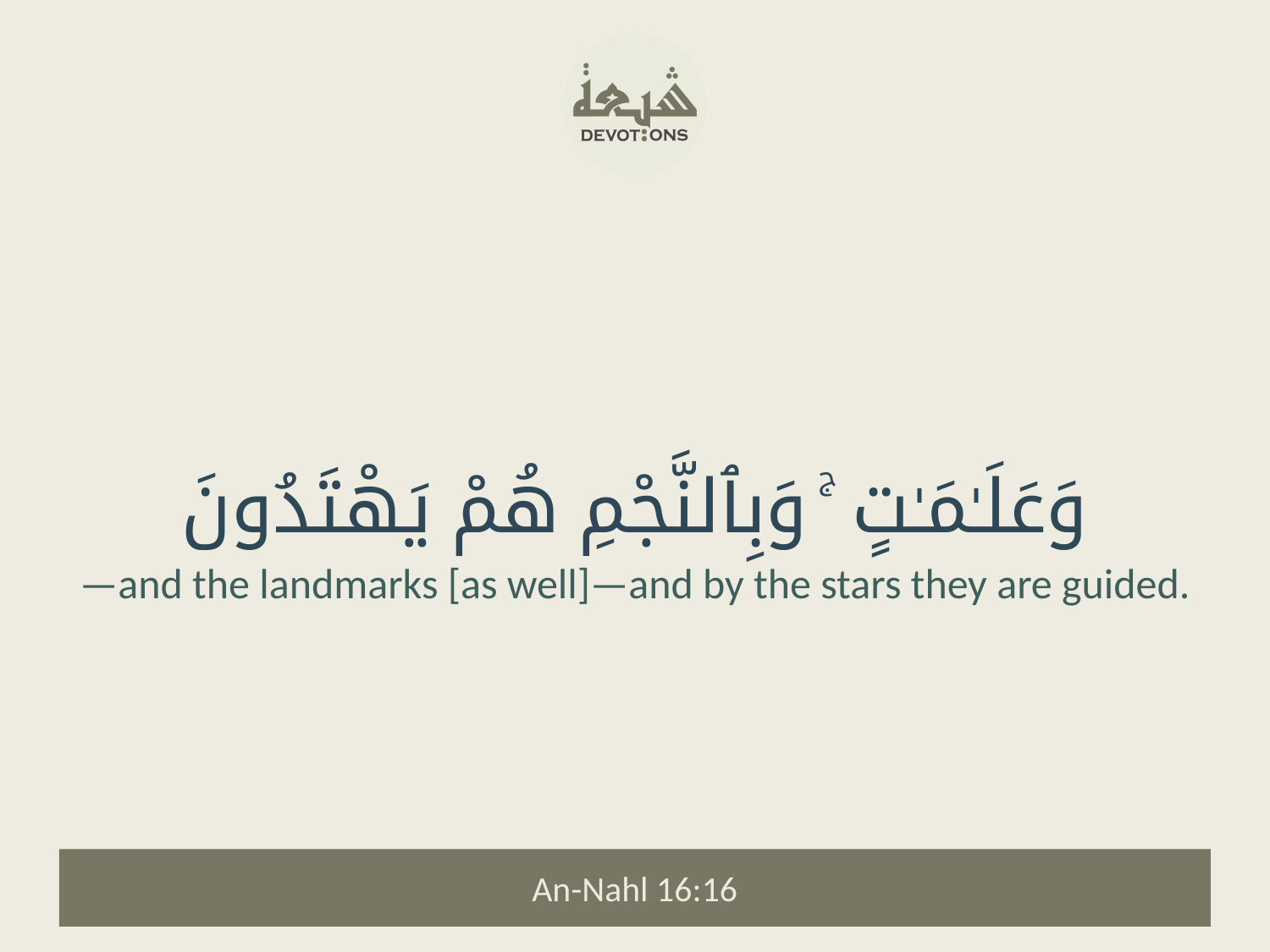

وَعَلَـٰمَـٰتٍ ۚ وَبِٱلنَّجْمِ هُمْ يَهْتَدُونَ
—and the landmarks [as well]—and by the stars they are guided.
An-Nahl 16:16